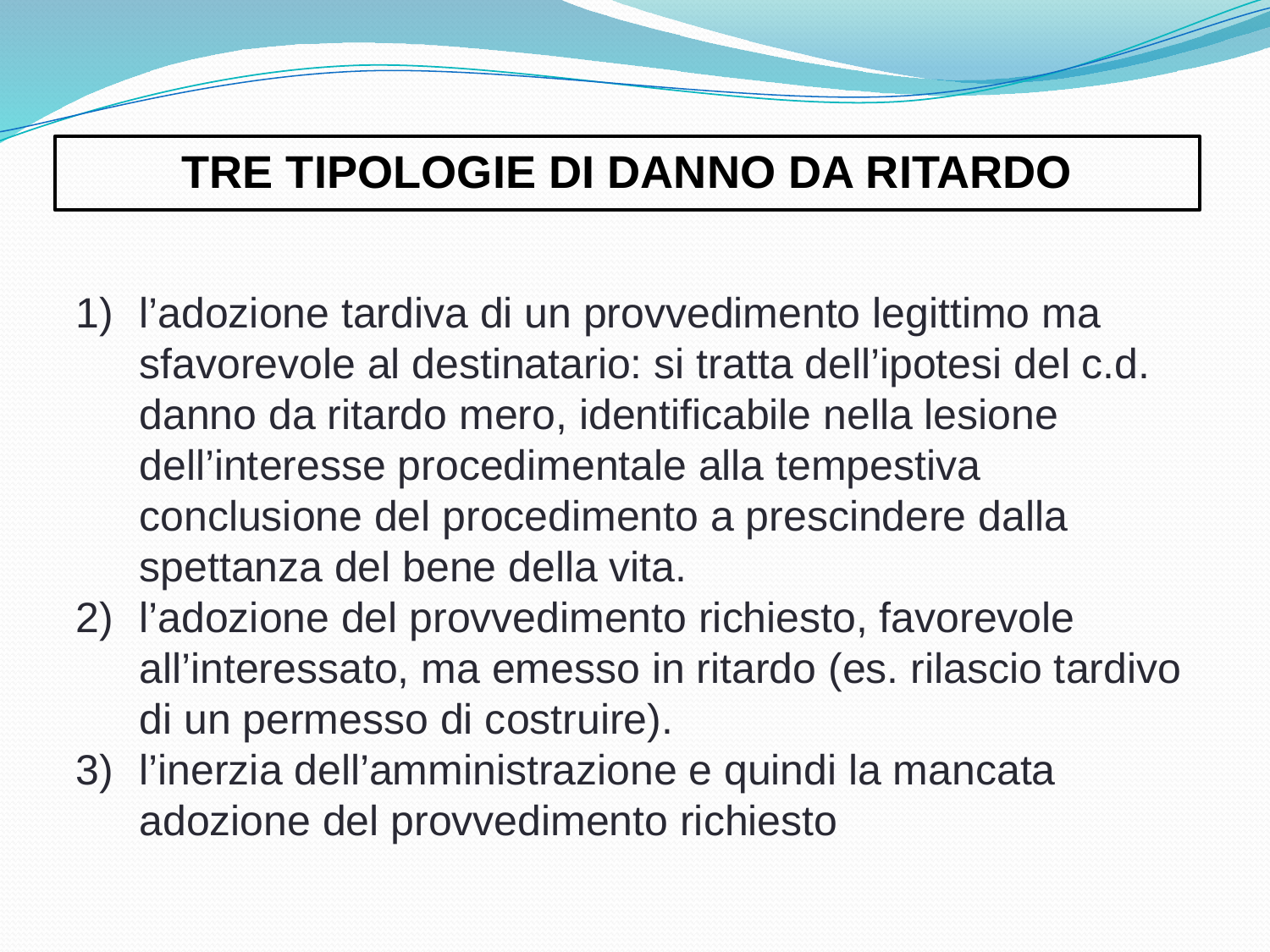

TRE TIPOLOGIE DI DANNO DA RITARDO
l’adozione tardiva di un provvedimento legittimo ma sfavorevole al destinatario: si tratta dell’ipotesi del c.d. danno da ritardo mero, identificabile nella lesione dell’interesse procedimentale alla tempestiva conclusione del procedimento a prescindere dalla spettanza del bene della vita.
l’adozione del provvedimento richiesto, favorevole all’interessato, ma emesso in ritardo (es. rilascio tardivo di un permesso di costruire).
l’inerzia dell’amministrazione e quindi la mancata adozione del provvedimento richiesto